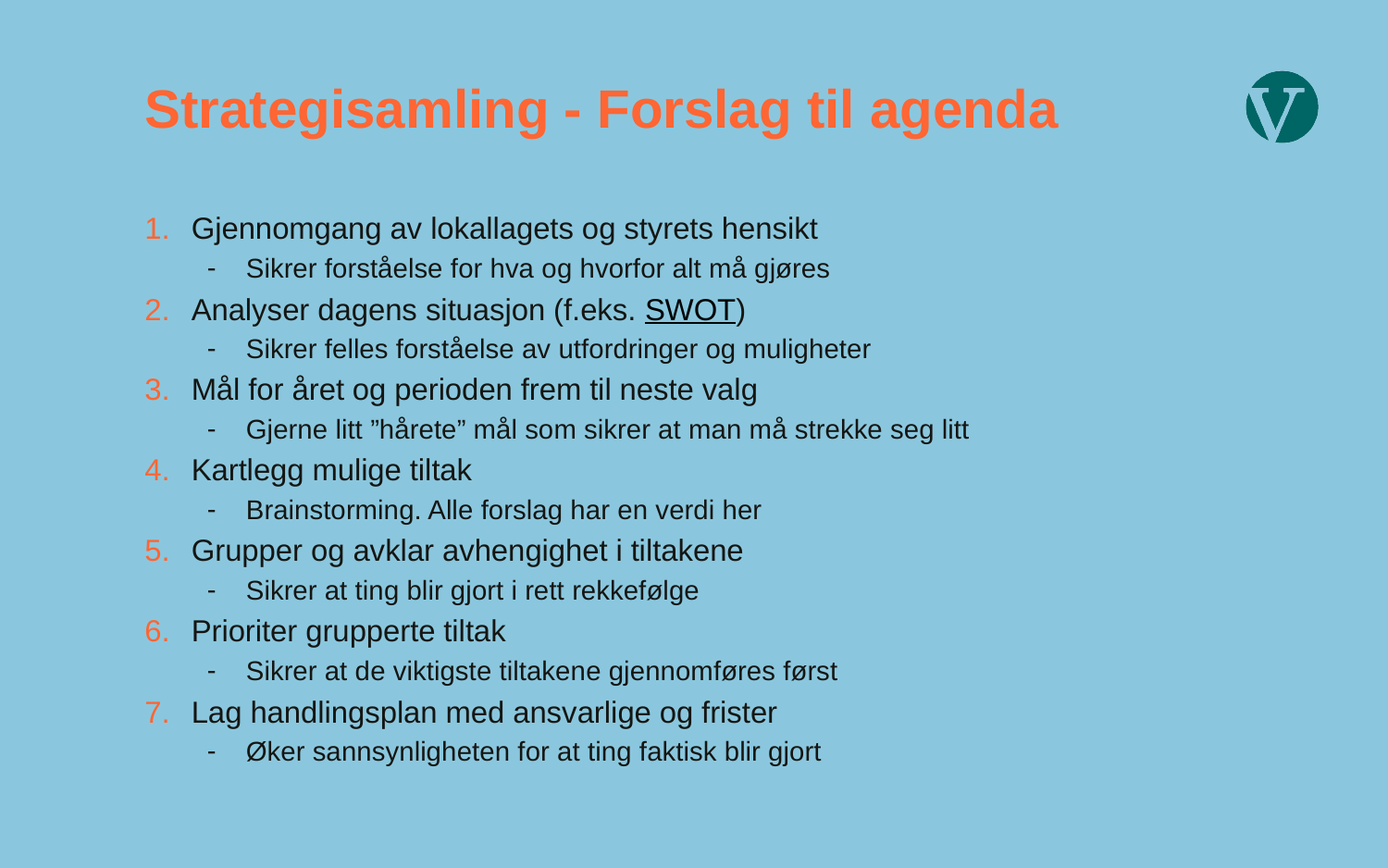

# Strategisamling - Forslag til agenda
Gjennomgang av lokallagets og styrets hensikt
Sikrer forståelse for hva og hvorfor alt må gjøres
Analyser dagens situasjon (f.eks. SWOT)
Sikrer felles forståelse av utfordringer og muligheter
Mål for året og perioden frem til neste valg
Gjerne litt ”hårete” mål som sikrer at man må strekke seg litt
Kartlegg mulige tiltak
Brainstorming. Alle forslag har en verdi her
Grupper og avklar avhengighet i tiltakene
Sikrer at ting blir gjort i rett rekkefølge
Prioriter grupperte tiltak
Sikrer at de viktigste tiltakene gjennomføres først
Lag handlingsplan med ansvarlige og frister
Øker sannsynligheten for at ting faktisk blir gjort